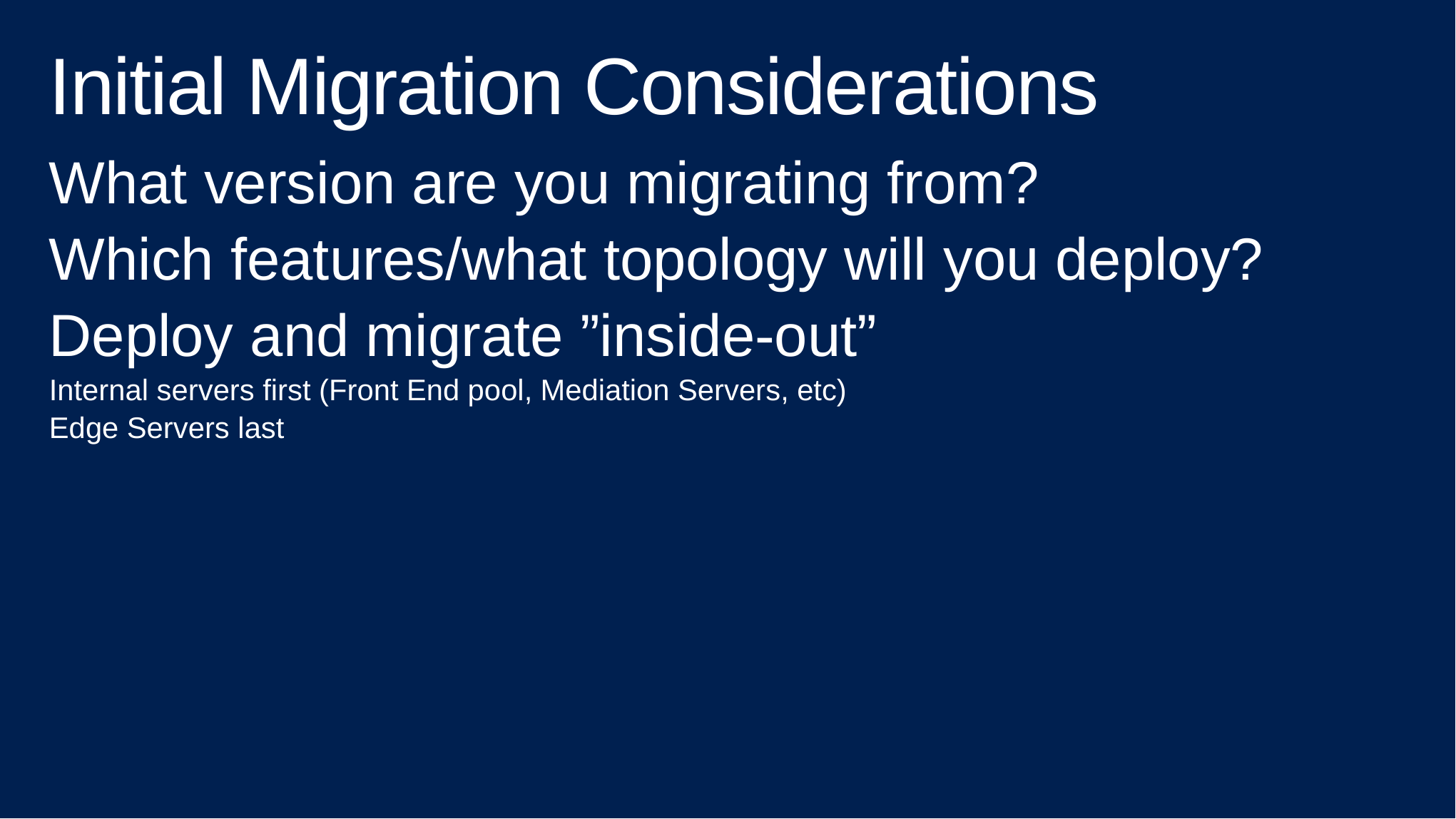

# Initial Migration Considerations
What version are you migrating from?
Which features/what topology will you deploy?
Deploy and migrate ”inside-out”
Internal servers first (Front End pool, Mediation Servers, etc)
Edge Servers last